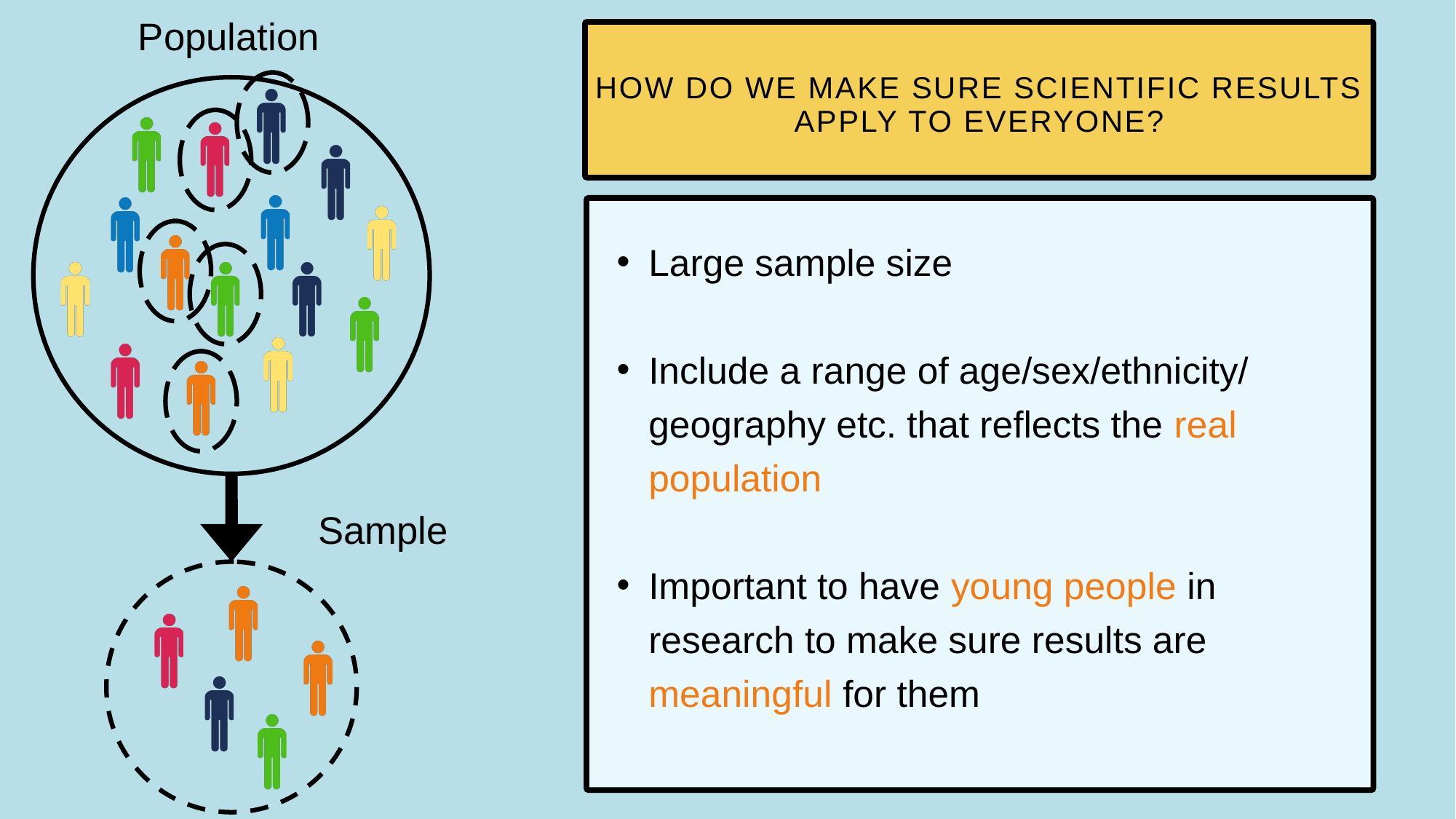

Population

HOW DO WE MAKE SURE SCIENTIFIC RESULTS APPLY TO EVERYONE?

Large sample size

Include a range of age/sex/ethnicity/ geography etc. that reflects the real population

Important to have young people in research to make sure results are meaningful for them

Sample